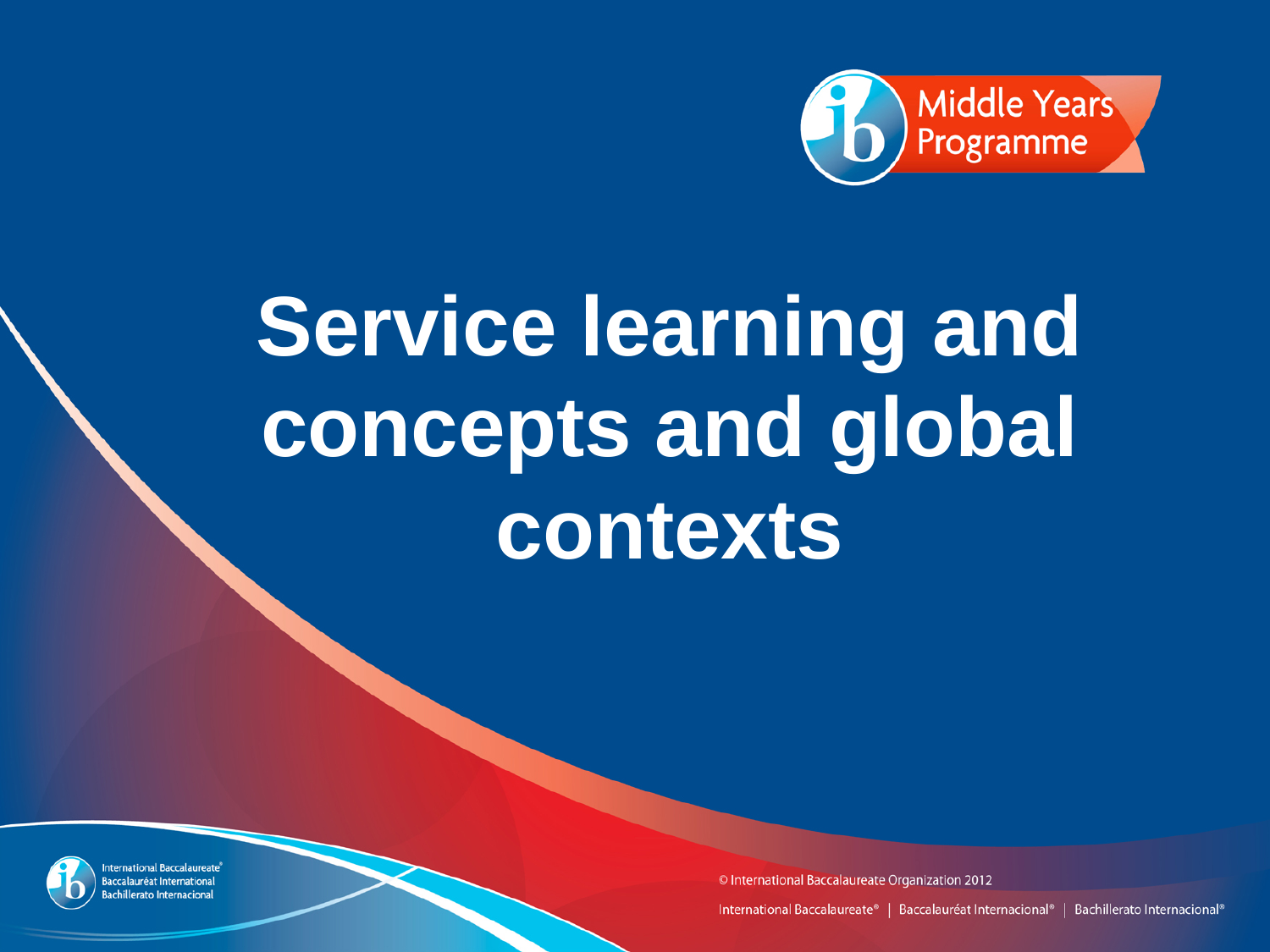

Service learning and concepts and global contexts